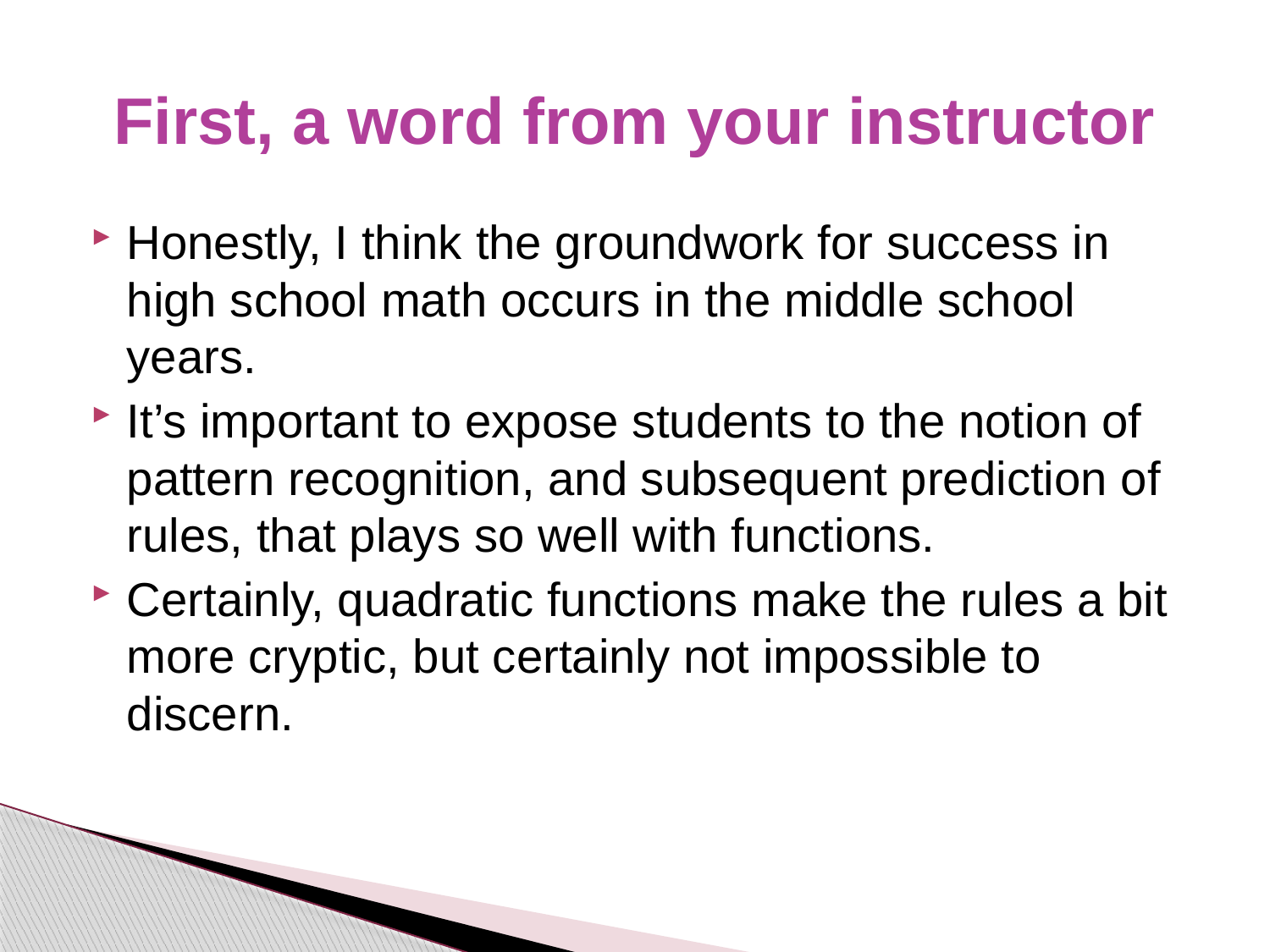

# First, a word from your instructor
Honestly, I think the groundwork for success in high school math occurs in the middle school years.
It’s important to expose students to the notion of pattern recognition, and subsequent prediction of rules, that plays so well with functions.
Certainly, quadratic functions make the rules a bit more cryptic, but certainly not impossible to discern.